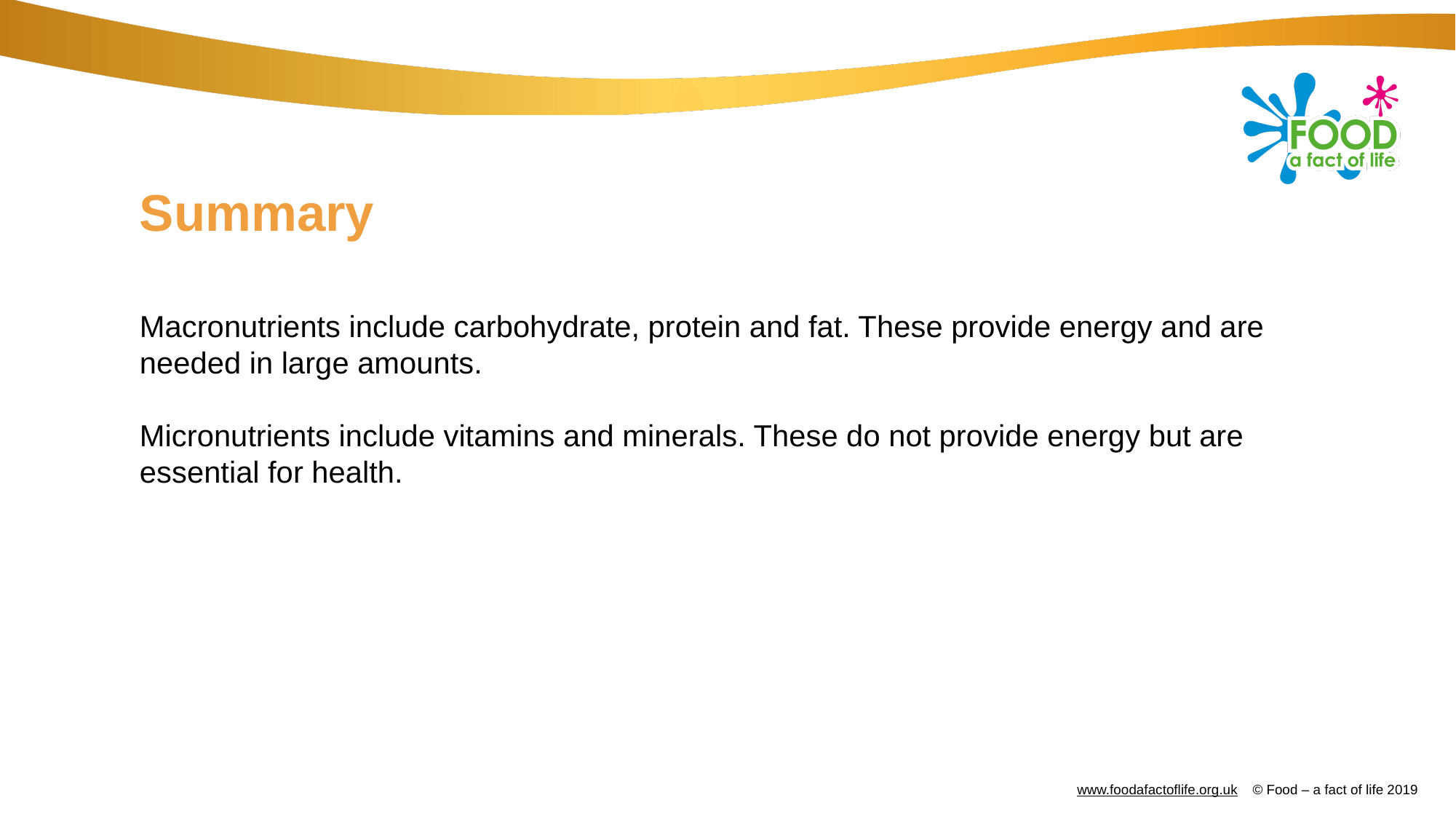

# Summary
Macronutrients include carbohydrate, protein and fat. These provide energy and are needed in large amounts.

Micronutrients include vitamins and minerals. These do not provide energy but are essential for health.